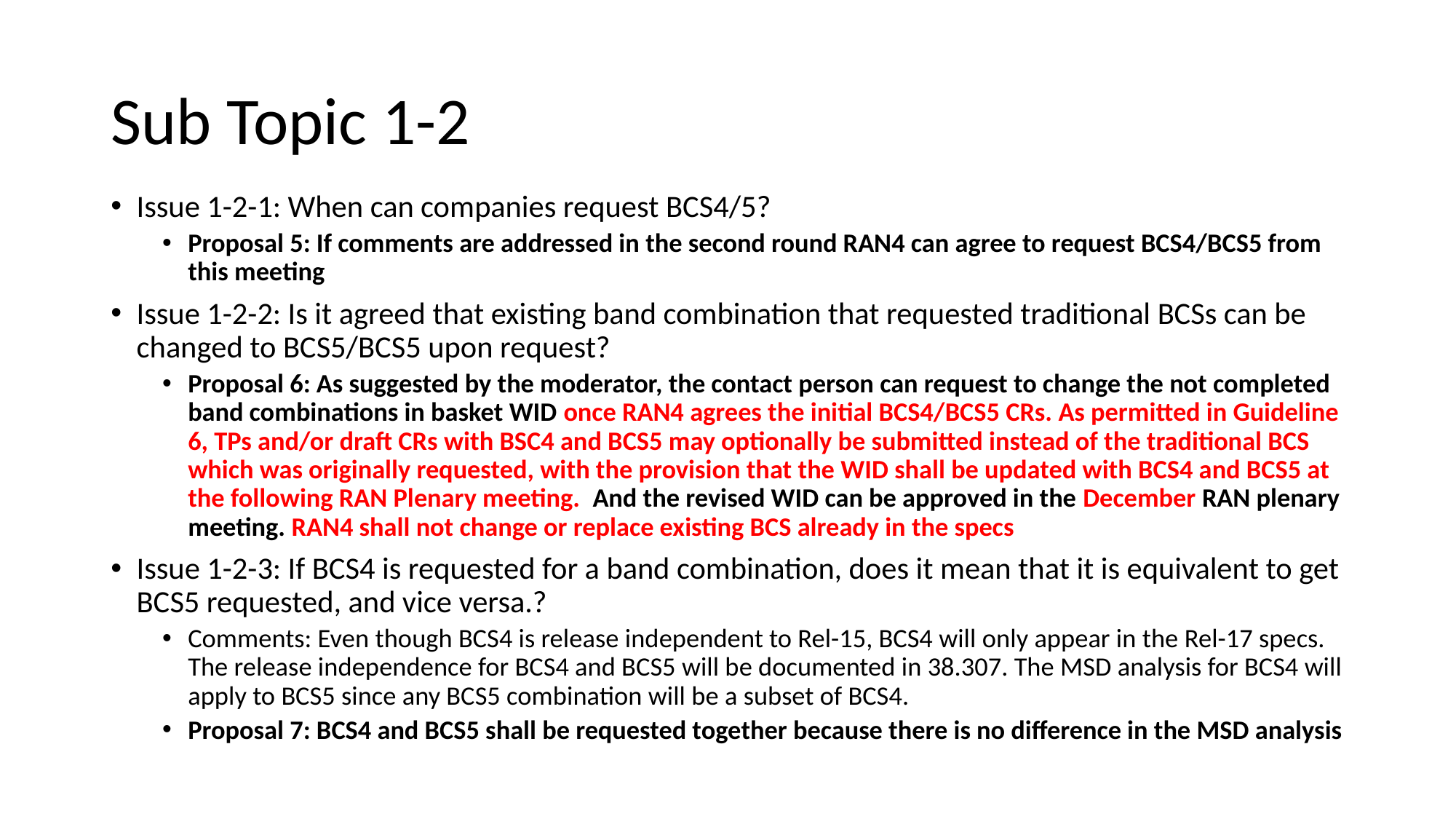

# Sub Topic 1-2
Issue 1-2-1: When can companies request BCS4/5?
Proposal 5: If comments are addressed in the second round RAN4 can agree to request BCS4/BCS5 from this meeting
Issue 1-2-2: Is it agreed that existing band combination that requested traditional BCSs can be changed to BCS5/BCS5 upon request?
Proposal 6: As suggested by the moderator, the contact person can request to change the not completed band combinations in basket WID once RAN4 agrees the initial BCS4/BCS5 CRs. As permitted in Guideline 6, TPs and/or draft CRs with BSC4 and BCS5 may optionally be submitted instead of the traditional BCS which was originally requested, with the provision that the WID shall be updated with BCS4 and BCS5 at the following RAN Plenary meeting.  And the revised WID can be approved in the December RAN plenary meeting. RAN4 shall not change or replace existing BCS already in the specs
Issue 1-2-3: If BCS4 is requested for a band combination, does it mean that it is equivalent to get BCS5 requested, and vice versa.?
Comments: Even though BCS4 is release independent to Rel-15, BCS4 will only appear in the Rel-17 specs. The release independence for BCS4 and BCS5 will be documented in 38.307. The MSD analysis for BCS4 will apply to BCS5 since any BCS5 combination will be a subset of BCS4.
Proposal 7: BCS4 and BCS5 shall be requested together because there is no difference in the MSD analysis